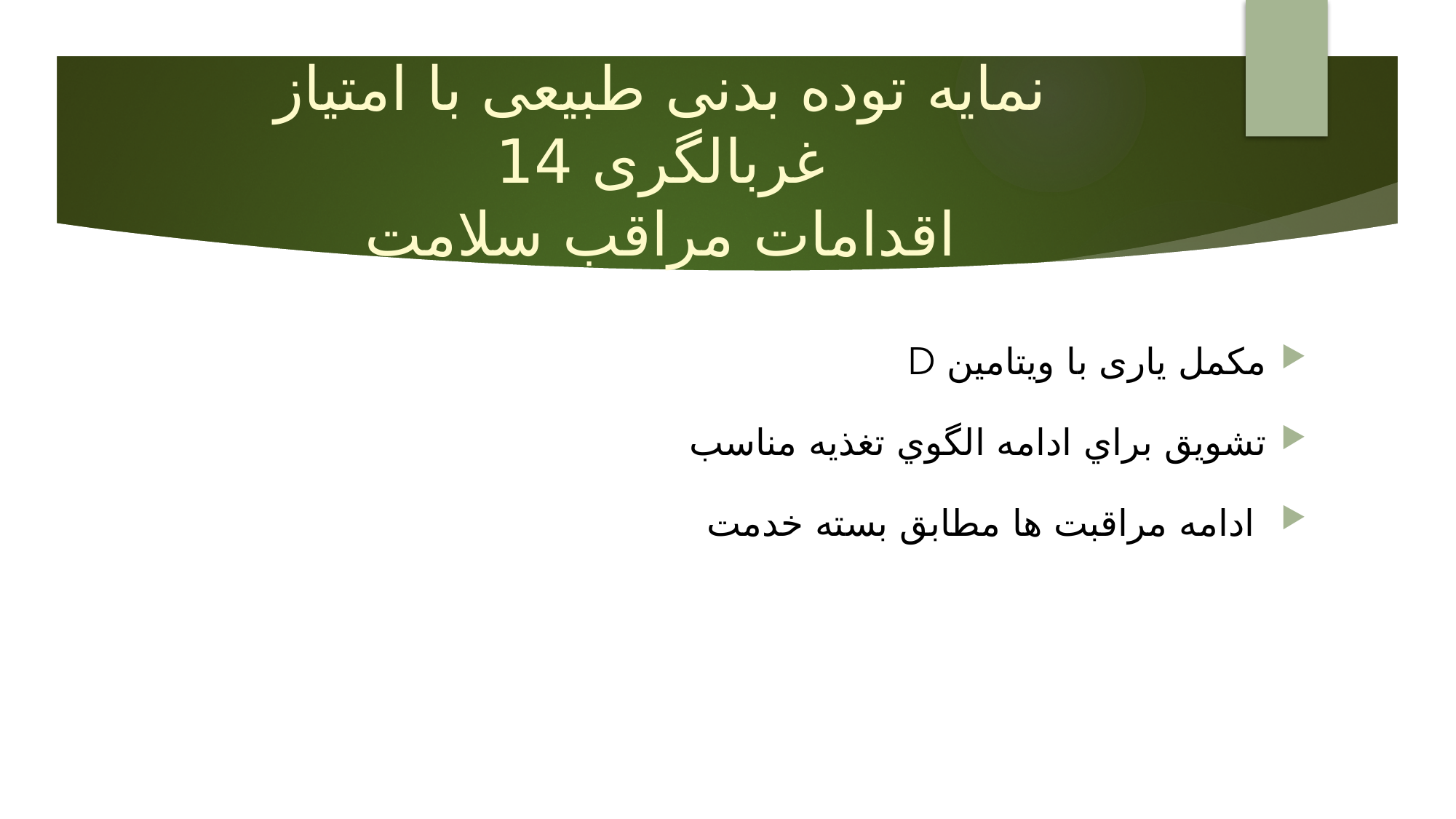

# نمایه توده بدنی طبیعی با امتیاز غربالگری 14 اقدامات مراقب سلامت
مکمل یاری با ویتامین D
تشويق براي ادامه الگوي تغذيه مناسب
 ادامه مراقبت ها مطابق بسته خدمت